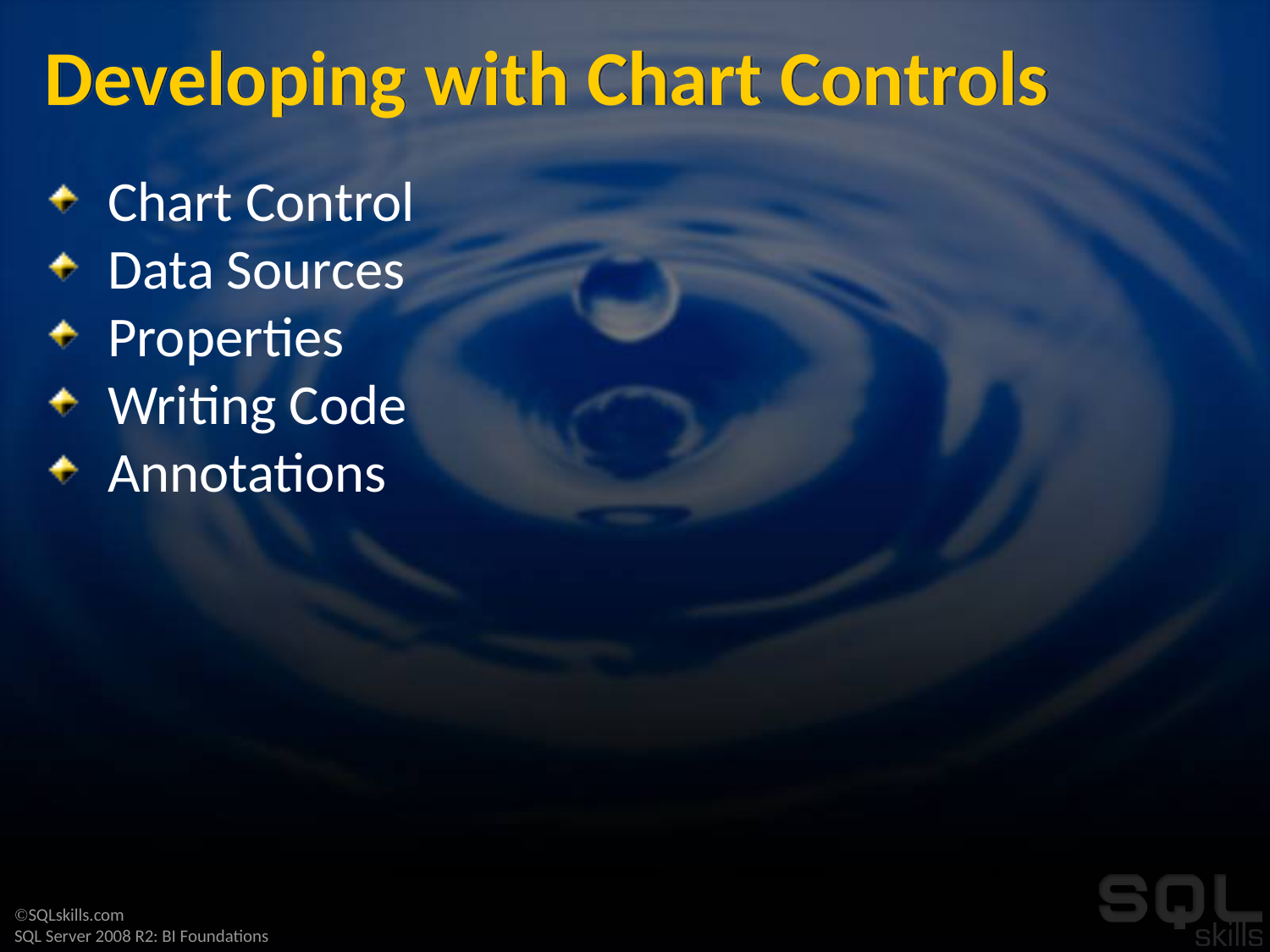

# Developing with Chart Controls
Chart Control
Data Sources
Properties
Writing Code
Annotations